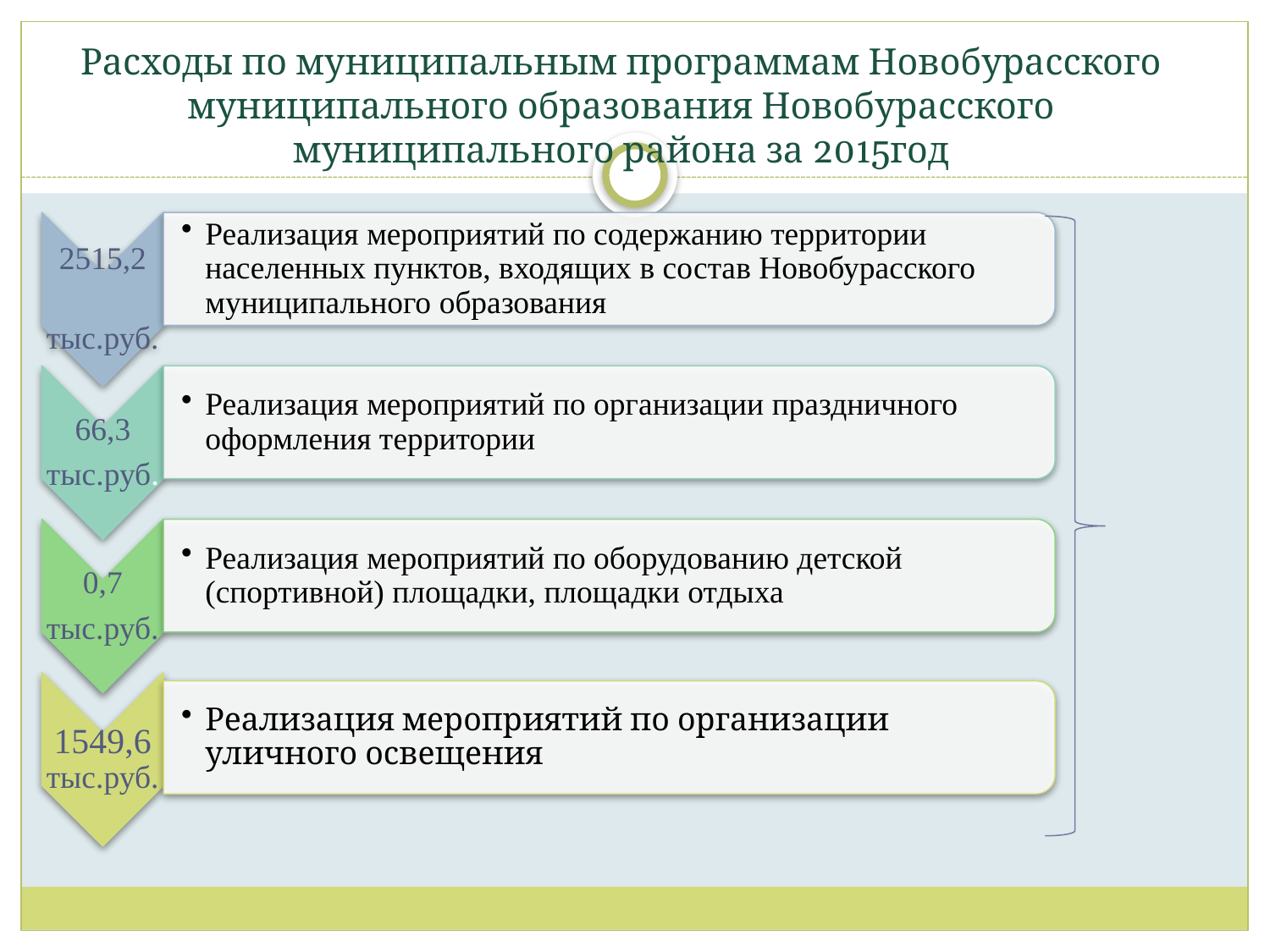

# Расходы по муниципальным программам Новобурасского муниципального образования Новобурасского муниципального района за 2015год
2515,2
 тыс.руб.
Реализация мероприятий по содержанию территории населенных пунктов, входящих в состав Новобурасского муниципального образования
66,3
тыс.руб.
Реализация мероприятий по организации праздничного оформления территории
0,7
тыс.руб.
Реализация мероприятий по оборудованию детской (спортивной) площадки, площадки отдыха
1549,6
тыс.руб.
Реализация мероприятий по организации уличного освещения